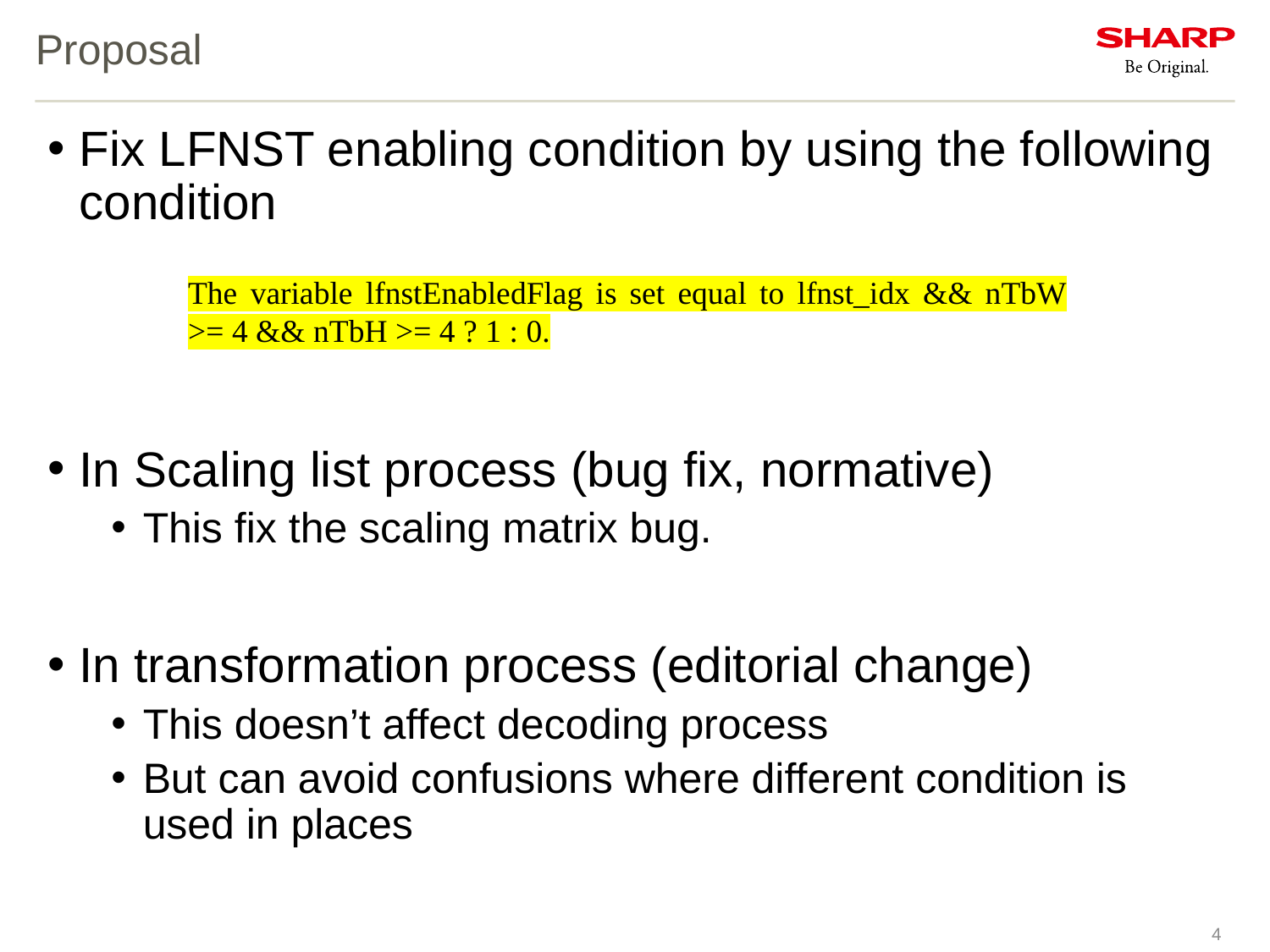

# Proposal
Fix LFNST enabling condition by using the following condition

In Scaling list process (bug fix, normative)
This fix the scaling matrix bug.

In transformation process (editorial change)
This doesn’t affect decoding process
But can avoid confusions where different condition is used in places
The variable lfnstEnabledFlag is set equal to lfnst_idx && nTbW >= 4 && nTbH >= 4 ? 1 : 0.
4